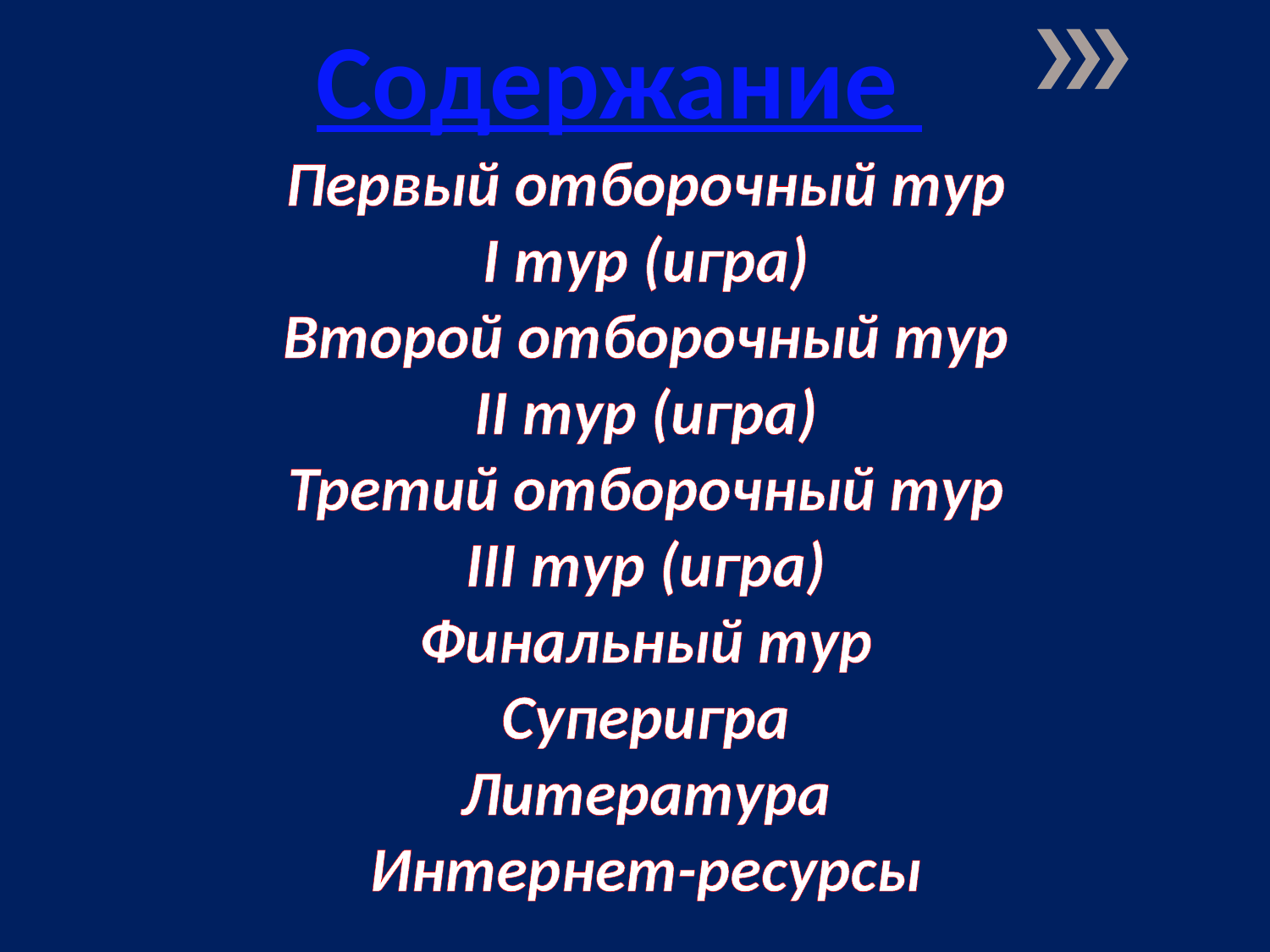

# Содержание
Первый отборочный тур
I тур (игра)
Второй отборочный тур
II тур (игра)
Третий отборочный тур
III тур (игра)
Финальный тур
Суперигра
Литература
Интернет-ресурсы